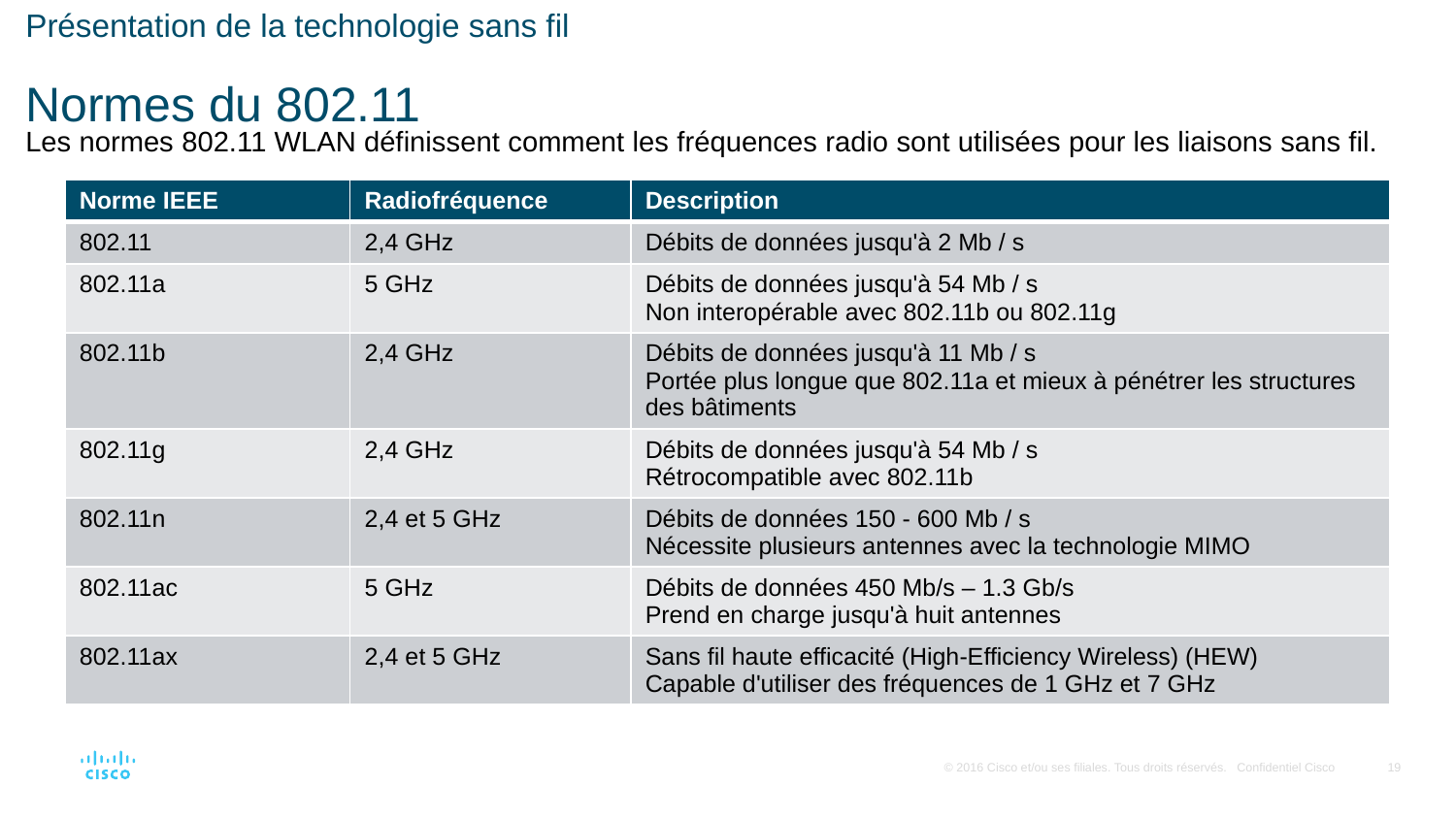

# Présentation de la technologie sans fil Normes du 802.11
Les normes 802.11 WLAN définissent comment les fréquences radio sont utilisées pour les liaisons sans fil.
| Norme IEEE | Radiofréquence | Description |
| --- | --- | --- |
| 802.11 | 2,4 GHz | Débits de données jusqu'à 2 Mb / s |
| 802.11a | 5 GHz | Débits de données jusqu'à 54 Mb / s Non interopérable avec 802.11b ou 802.11g |
| 802.11b | 2,4 GHz | Débits de données jusqu'à 11 Mb / s Portée plus longue que 802.11a et mieux à pénétrer les structures des bâtiments |
| 802.11g | 2,4 GHz | Débits de données jusqu'à 54 Mb / s Rétrocompatible avec 802.11b |
| 802.11n | 2,4 et 5 GHz | Débits de données 150 - 600 Mb / s Nécessite plusieurs antennes avec la technologie MIMO |
| 802.11ac | 5 GHz | Débits de données 450 Mb/s – 1.3 Gb/s Prend en charge jusqu'à huit antennes |
| 802.11ax | 2,4 et 5 GHz | Sans fil haute efficacité (High-Efficiency Wireless) (HEW) Capable d'utiliser des fréquences de 1 GHz et 7 GHz |